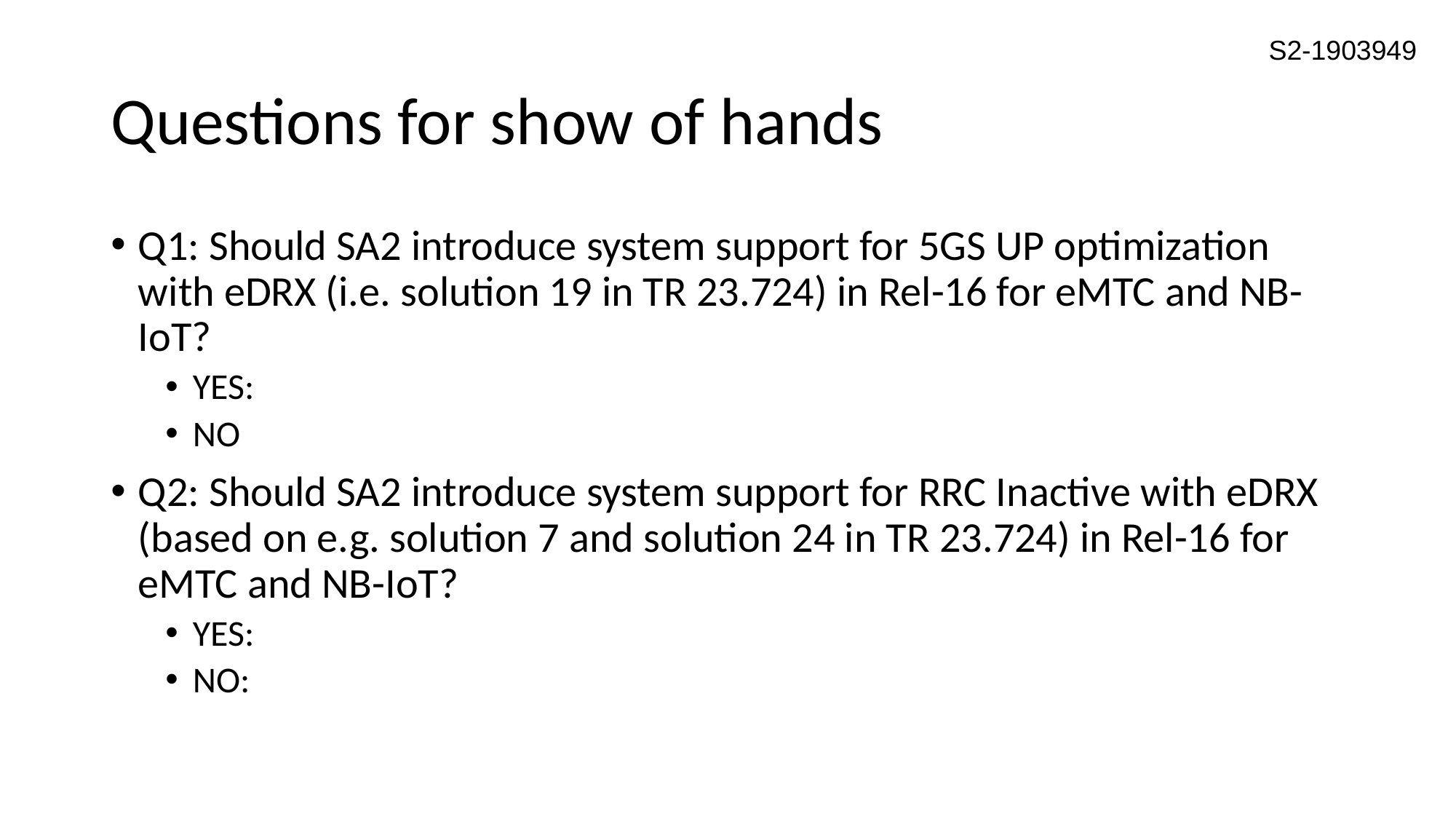

S2-1903949
# Questions for show of hands
Q1: Should SA2 introduce system support for 5GS UP optimization with eDRX (i.e. solution 19 in TR 23.724) in Rel-16 for eMTC and NB-IoT?
YES:
NO
Q2: Should SA2 introduce system support for RRC Inactive with eDRX (based on e.g. solution 7 and solution 24 in TR 23.724) in Rel-16 for eMTC and NB-IoT?
YES:
NO: